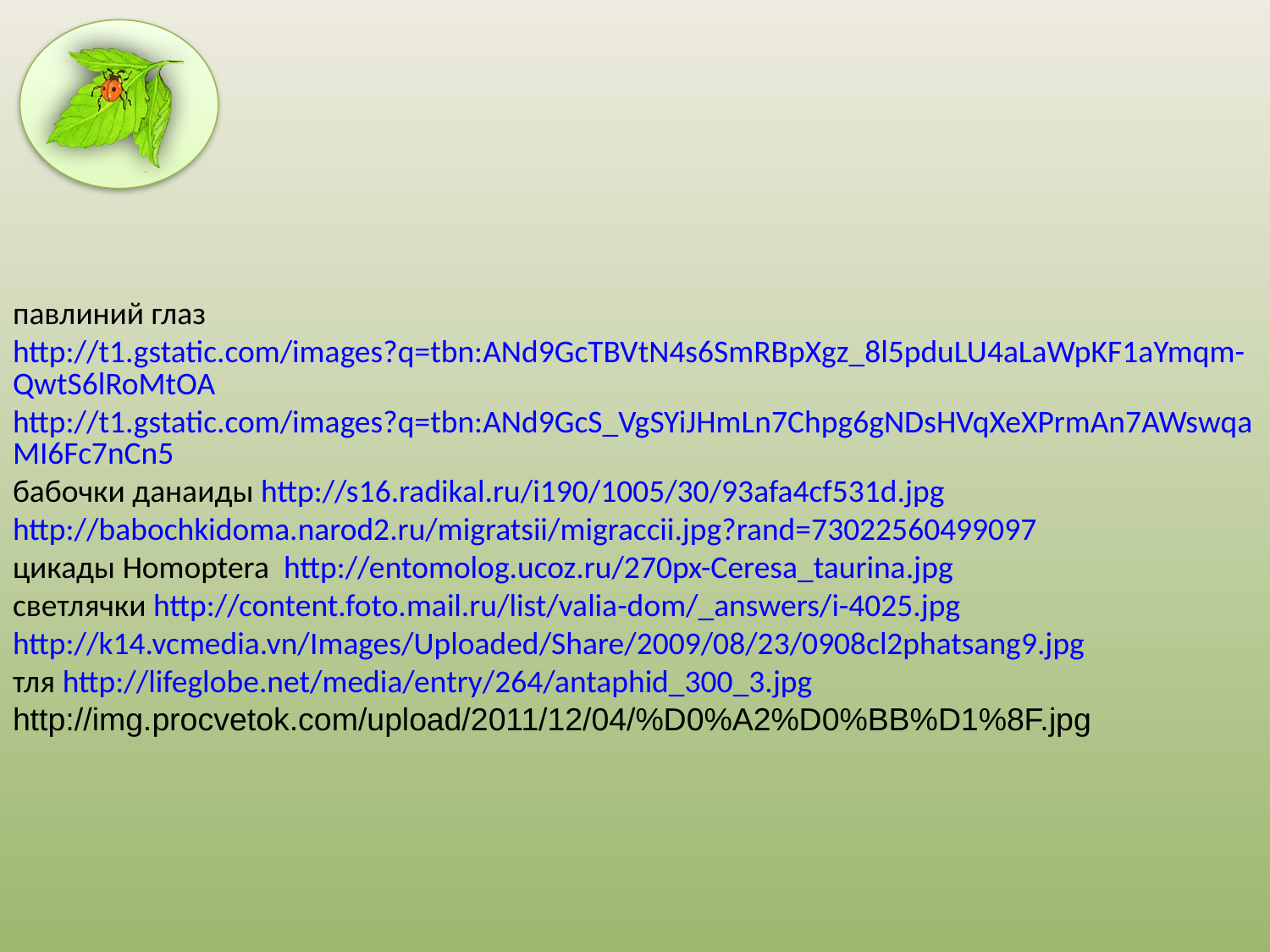

павлиний глаз http://t1.gstatic.com/images?q=tbn:ANd9GcTBVtN4s6SmRBpXgz_8l5pduLU4aLaWpKF1aYmqm-QwtS6lRoMtOA
http://t1.gstatic.com/images?q=tbn:ANd9GcS_VgSYiJHmLn7Chpg6gNDsHVqXeXPrmAn7AWswqaMI6Fc7nCn5
бабочки данаиды http://s16.radikal.ru/i190/1005/30/93afa4cf531d.jpg
http://babochkidoma.narod2.ru/migratsii/migraccii.jpg?rand=73022560499097
цикады Homoptera  http://entomolog.ucoz.ru/270px-Ceresa_taurina.jpg
светлячки http://content.foto.mail.ru/list/valia-dom/_answers/i-4025.jpg
http://k14.vcmedia.vn/Images/Uploaded/Share/2009/08/23/0908cl2phatsang9.jpg
тля http://lifeglobe.net/media/entry/264/antaphid_300_3.jpg
http://img.procvetok.com/upload/2011/12/04/%D0%A2%D0%BB%D1%8F.jpg